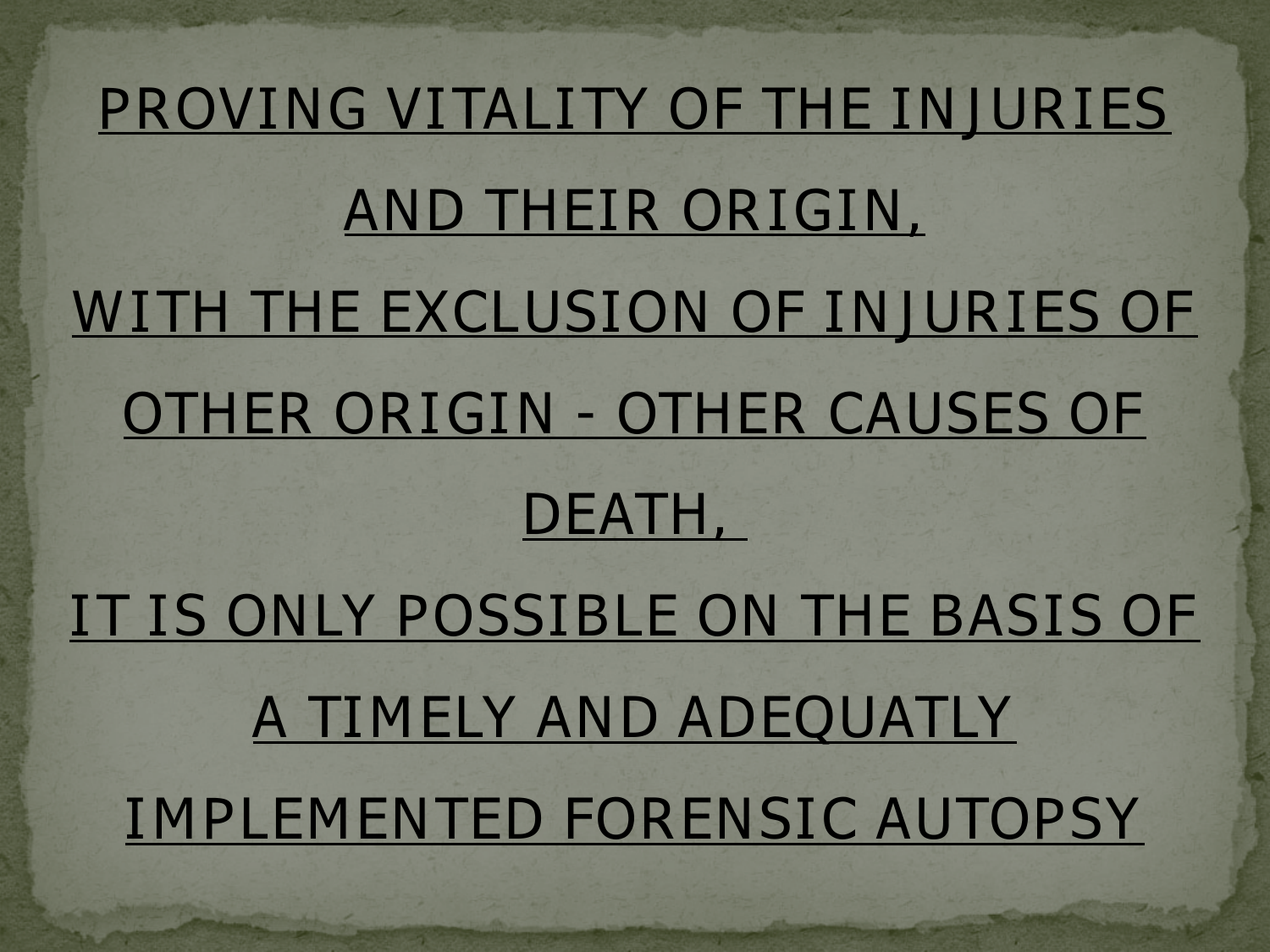

PROVING VITALITY OF THE INJURIES AND THEIR ORIGIN,
WITH THE EXCLUSION OF INJURIES OF OTHER ORIGIN - OTHER CAUSES OF DEATH,
IT IS ONLY POSSIBLE ON THE BASIS OF A TIMELY AND ADEQUATLY IMPLEMENTED FORENSIC AUTOPSY